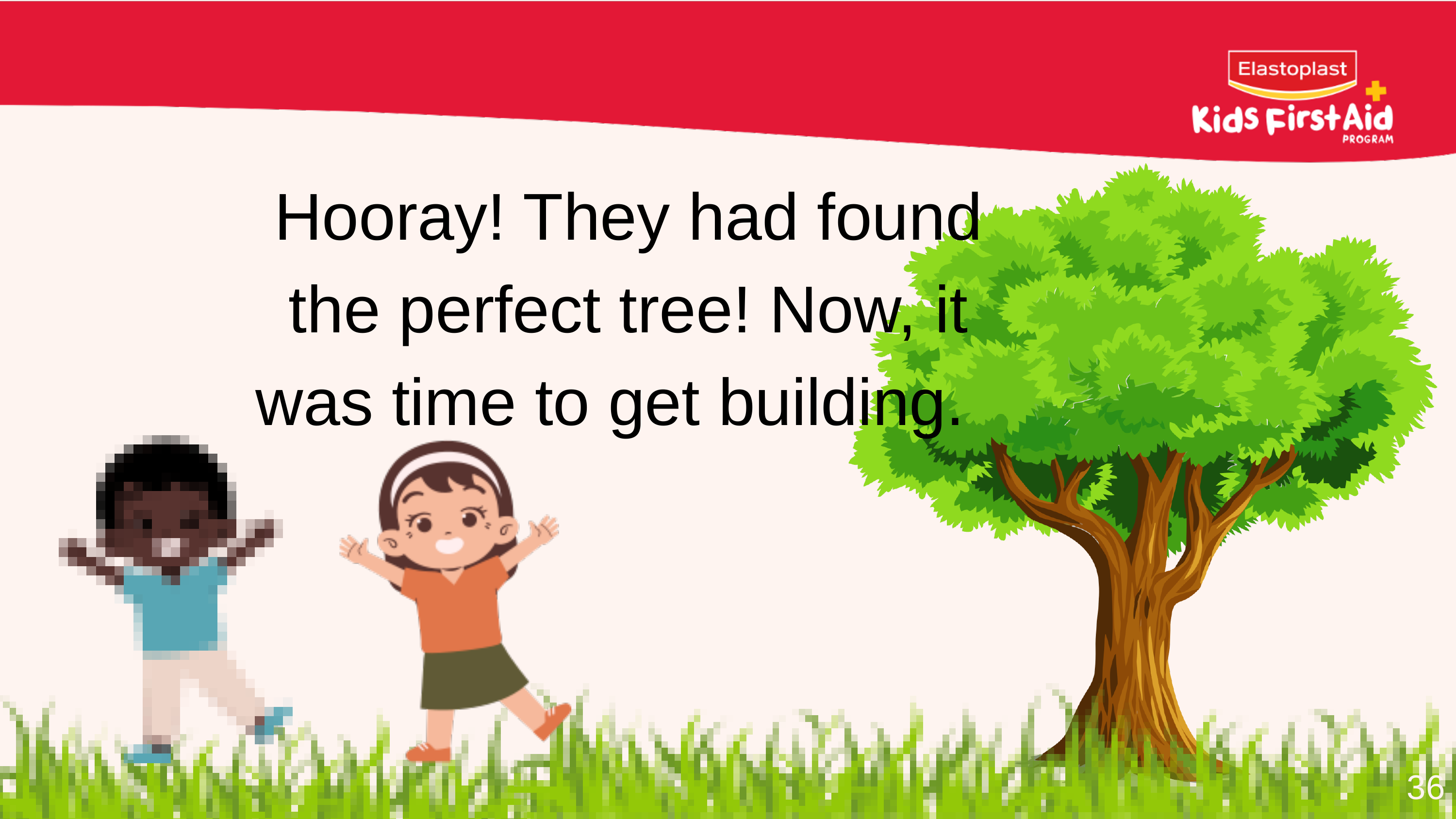

Hooray! They had found the perfect tree! Now, it was time to get building.

36